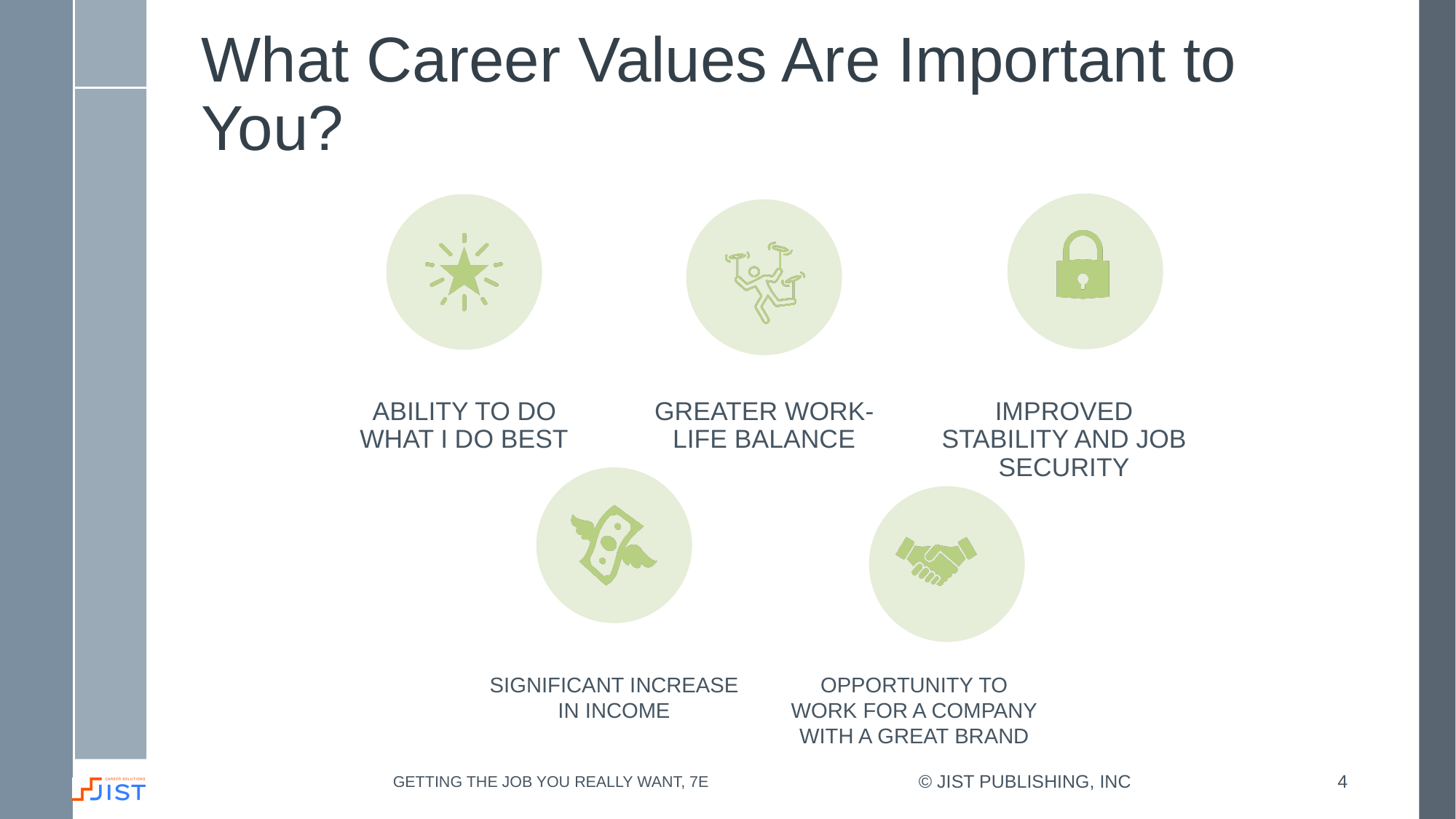

# What Career Values Are Important to You?
Ability to do what I do best
Greater work-life balance
Improved stability and job security
Significant increase in income
Opportunity to work for a company with a great brand
Getting the job you really want, 7e
© JIST Publishing, Inc
4